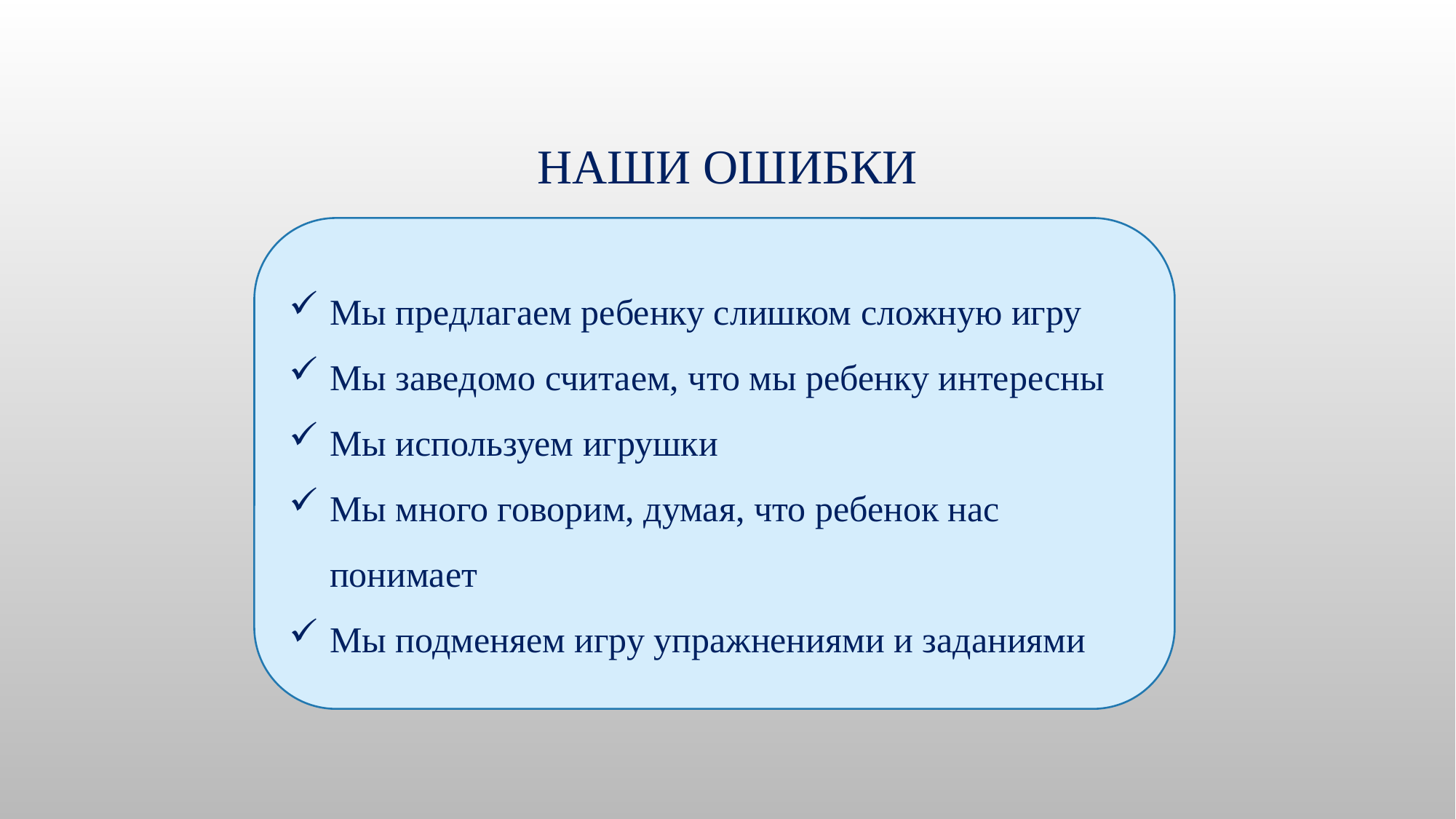

# Наши ошибки
Мы предлагаем ребенку слишком сложную игру
Мы заведомо считаем, что мы ребенку интересны
Мы используем игрушки
Мы много говорим, думая, что ребенок нас понимает
Мы подменяем игру упражнениями и заданиями